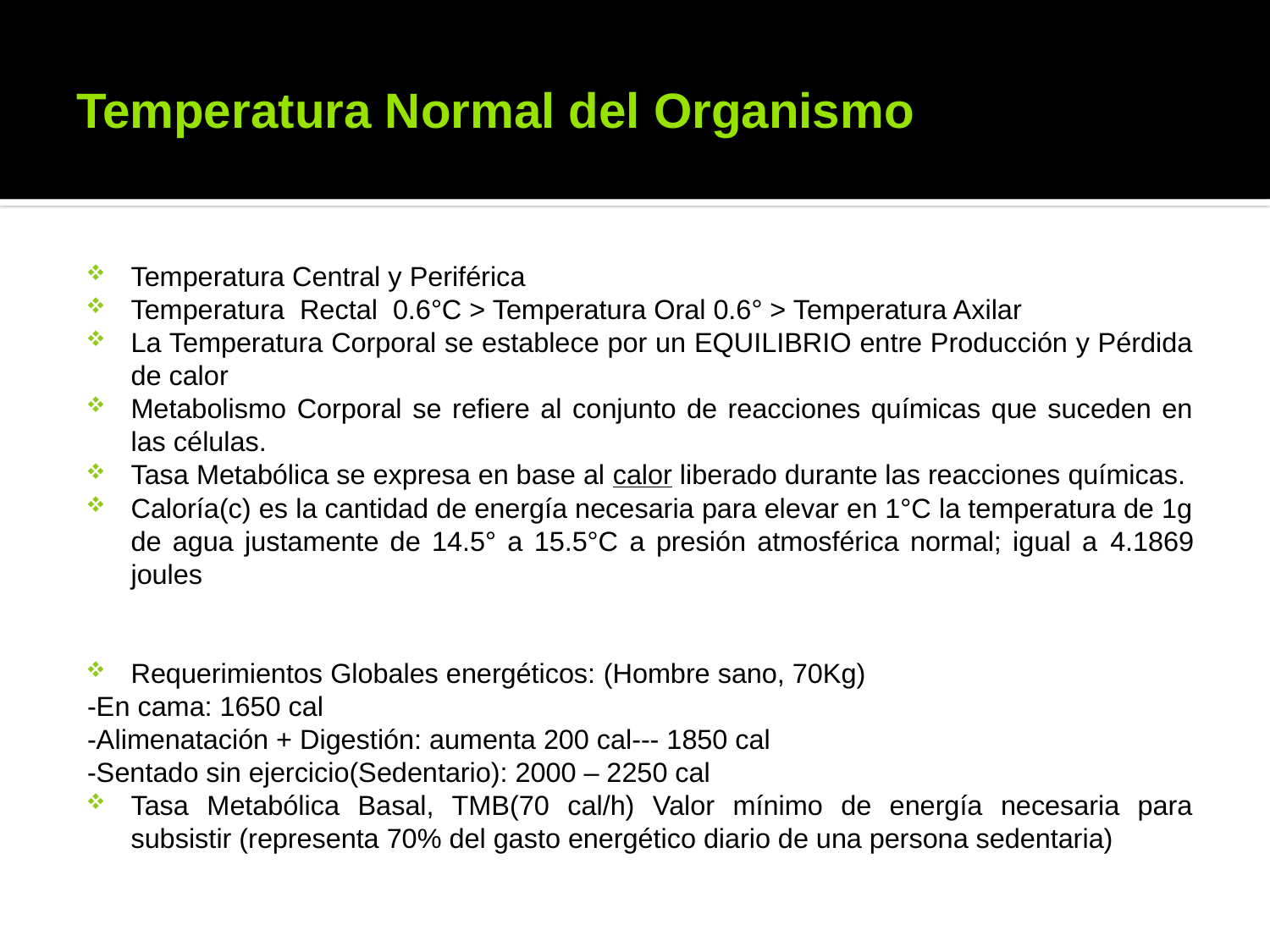

# Temperatura Normal del Organismo
Temperatura Central y Periférica
Temperatura  Rectal  0.6°C > Temperatura Oral 0.6° > Temperatura Axilar
La Temperatura Corporal se establece por un EQUILIBRIO entre Producción y Pérdida de calor
Metabolismo Corporal se refiere al conjunto de reacciones químicas que suceden en las células.
Tasa Metabólica se expresa en base al calor liberado durante las reacciones químicas.
Caloría(c) es la cantidad de energía necesaria para elevar en 1°C la temperatura de 1g de agua justamente de 14.5° a 15.5°C a presión atmosférica normal; igual a 4.1869 joules

Requerimientos Globales energéticos: (Hombre sano, 70Kg)
-En cama: 1650 cal
-Alimenatación + Digestión: aumenta 200 cal--- 1850 cal
-Sentado sin ejercicio(Sedentario): 2000 – 2250 cal
Tasa Metabólica Basal, TMB(70 cal/h) Valor mínimo de energía necesaria para subsistir (representa 70% del gasto energético diario de una persona sedentaria)